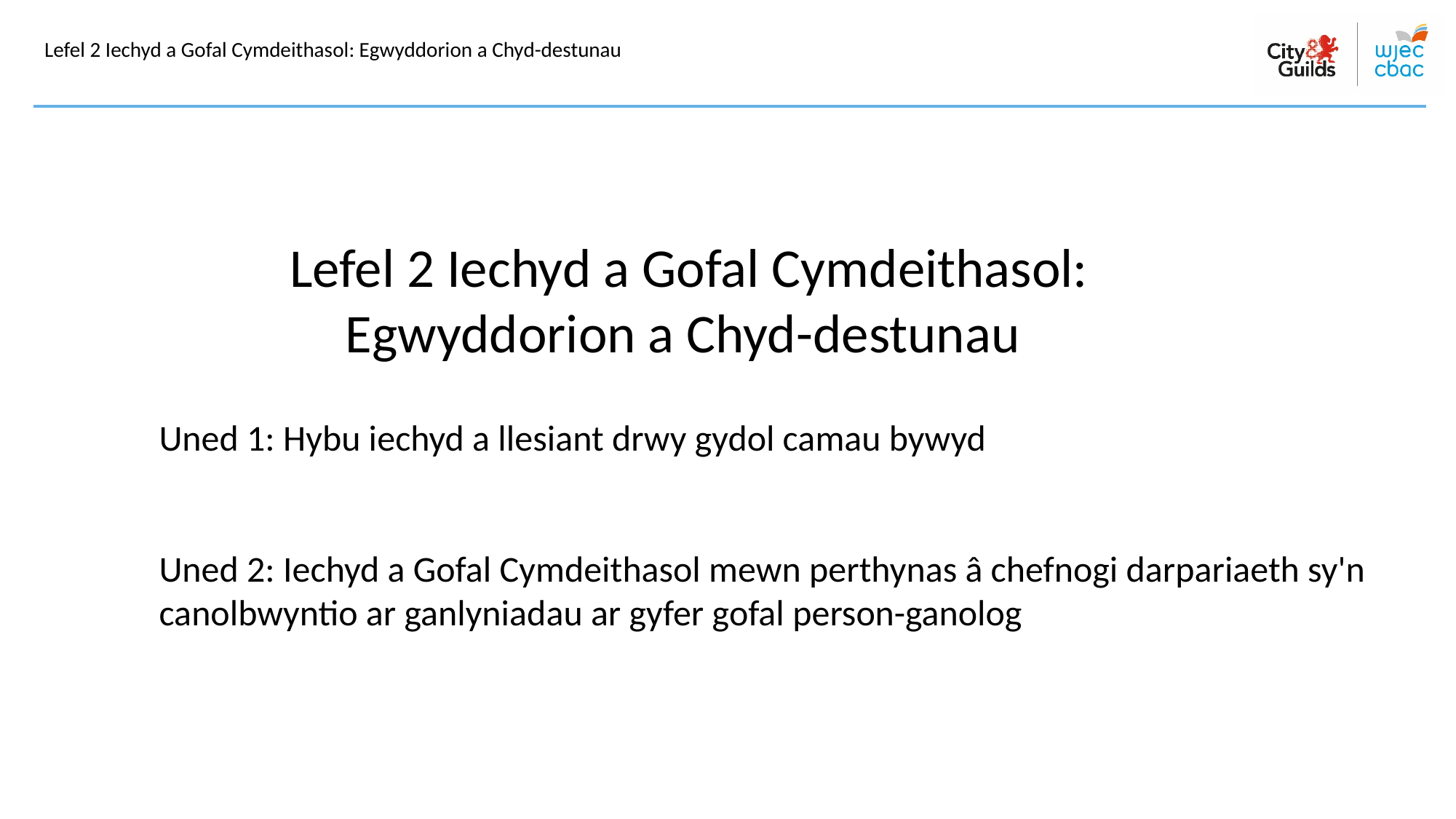

# Lefel 2 Iechyd a Gofal Cymdeithasol: Egwyddorion a Chyd-destunau

Lefel 2 Iechyd a Gofal Cymdeithasol: Egwyddorion a Chyd-destunau
Uned 1: Hybu iechyd a llesiant drwy gydol camau bywyd

Uned 2: Iechyd a Gofal Cymdeithasol mewn perthynas â chefnogi darpariaeth sy'n canolbwyntio ar ganlyniadau ar gyfer gofal person-ganolog